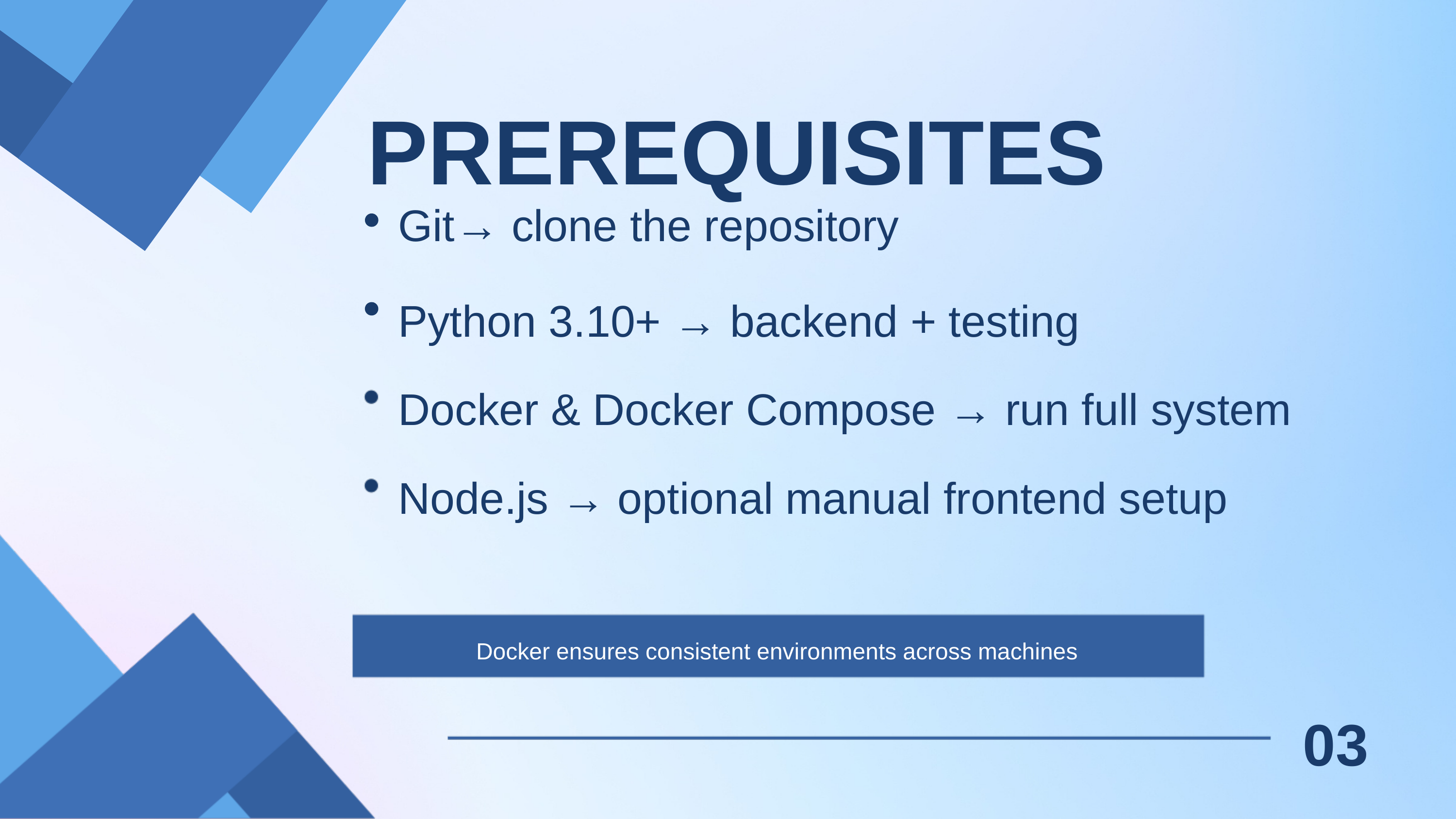

PREREQUISITES
Git→ clone the repository

Python 3.10+ → backend + testing
Docker & Docker Compose → run full system Node.js → optional manual frontend setup

Docker ensures consistent environments across machines
03